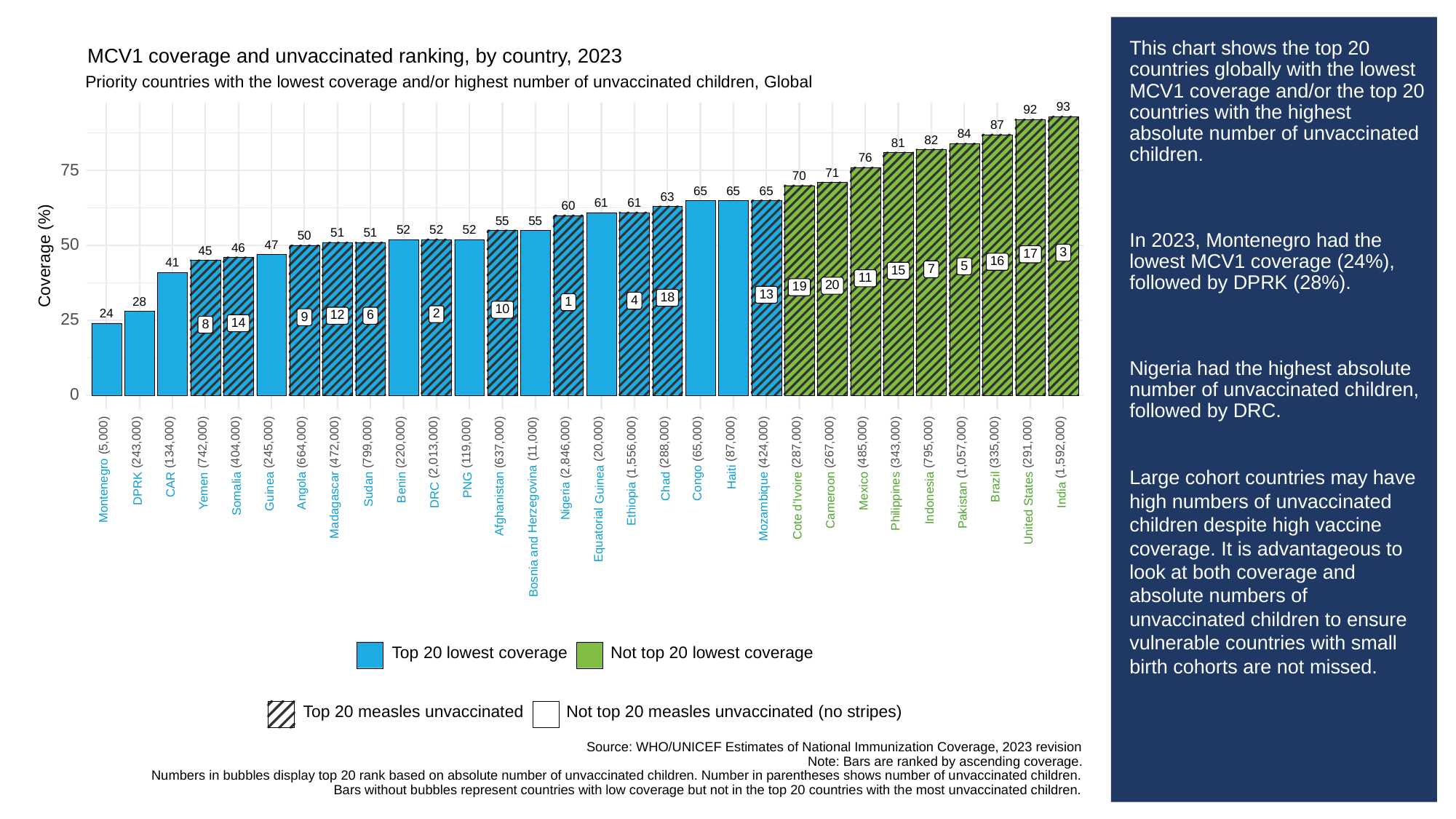

# This chart shows the top 20 countries globally with the lowest MCV1 coverage and/or the top 20 countries with the highest absolute number of unvaccinated children.

In 2023, Montenegro had the lowest MCV1 coverage (24%), followed by DPRK (28%).

Nigeria had the highest absolute number of unvaccinated children, followed by DRC.

Large cohort countries may have high numbers of unvaccinated children despite high vaccine coverage. It is advantageous to look at both coverage and absolute numbers of unvaccinated children to ensure vulnerable countries with small birth cohorts are not missed.

MCV1 coverage and unvaccinated ranking, by country, 2023
Priority countries with the lowest coverage and/or highest number of unvaccinated children, Global

93
92

87

84

82
81

76

75

71

70

65
65
65

63

61
61

60

55
55

52
52
52

51
51

50

50

47

46

45

3
Coverage (%)

17

16

41

5

7

15

11

20

19

13

18

4

1
28

10

2
24

6

12

9

25

14

8

0

(5,000)
(11,000)
(20,000)
(65,000)
(87,000)
(243,000)
(134,000)
(742,000)
(404,000)
(245,000)
(664,000)
(472,000)
(799,000)
(220,000)
(119,000)
(637,000)
(288,000)
(424,000)
(287,000)
(267,000)
(485,000)
(343,000)
(795,000)
(335,000)
(291,000)
(2,013,000)
(2,846,000)
(1,556,000)
(1,057,000)
(1,592,000)
Haiti
Congo
CAR
Guinea
PNG
Chad
Brazil
Benin
DPRK
States
Sudan
Montenegro
Angola
Mexico
Yemen
Guinea
d’Ivoire
Somalia
DRC
India
Herzegovina
Indonesia
Nigeria
Philippines
Cameroon
Afghanistan
Ethiopia
Madagascar
Pakistan
Mozambique
Cote
United
Equatorial
and
Bosnia

Top 20 lowest coverage
Not top 20 lowest coverage

Not top 20 measles unvaccinated (no stripes)
Top 20 measles unvaccinated

Source: WHO/UNICEF Estimates of National Immunization Coverage, 2023 revision
Note: Bars are ranked by ascending coverage.
Numbers in bubbles display top 20 rank based on absolute number of unvaccinated children. Number in parentheses shows number of unvaccinated children.
Bars without bubbles represent countries with low coverage but not in the top 20 countries with the most unvaccinated children.